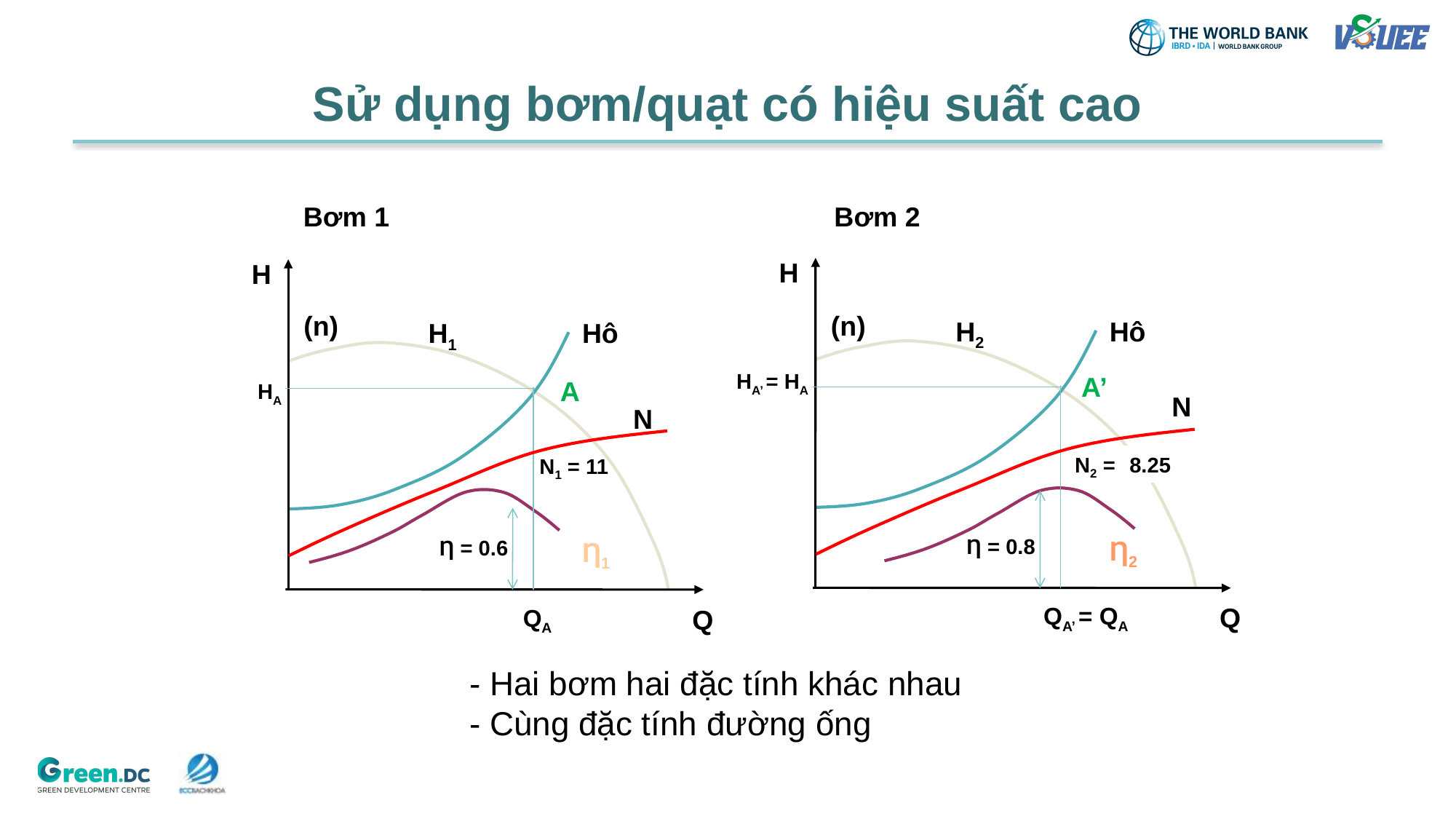

# Sử dụng bơm/quạt có hiệu suất cao
Bơm 1
H
(n)
H1
Hô

A
 HA
N

N1 = 11

Ƞ = 0.6
Ƞ1
 QA
Q
Bơm 2
H
(n)
H2
Hô

A’
HA’ = HA
N

N2 = ???
8.25

Ƞ = 0.8
Ƞ2
QA’ = QA
Q
- Hai bơm hai đặc tính khác nhau
- Cùng đặc tính đường ống